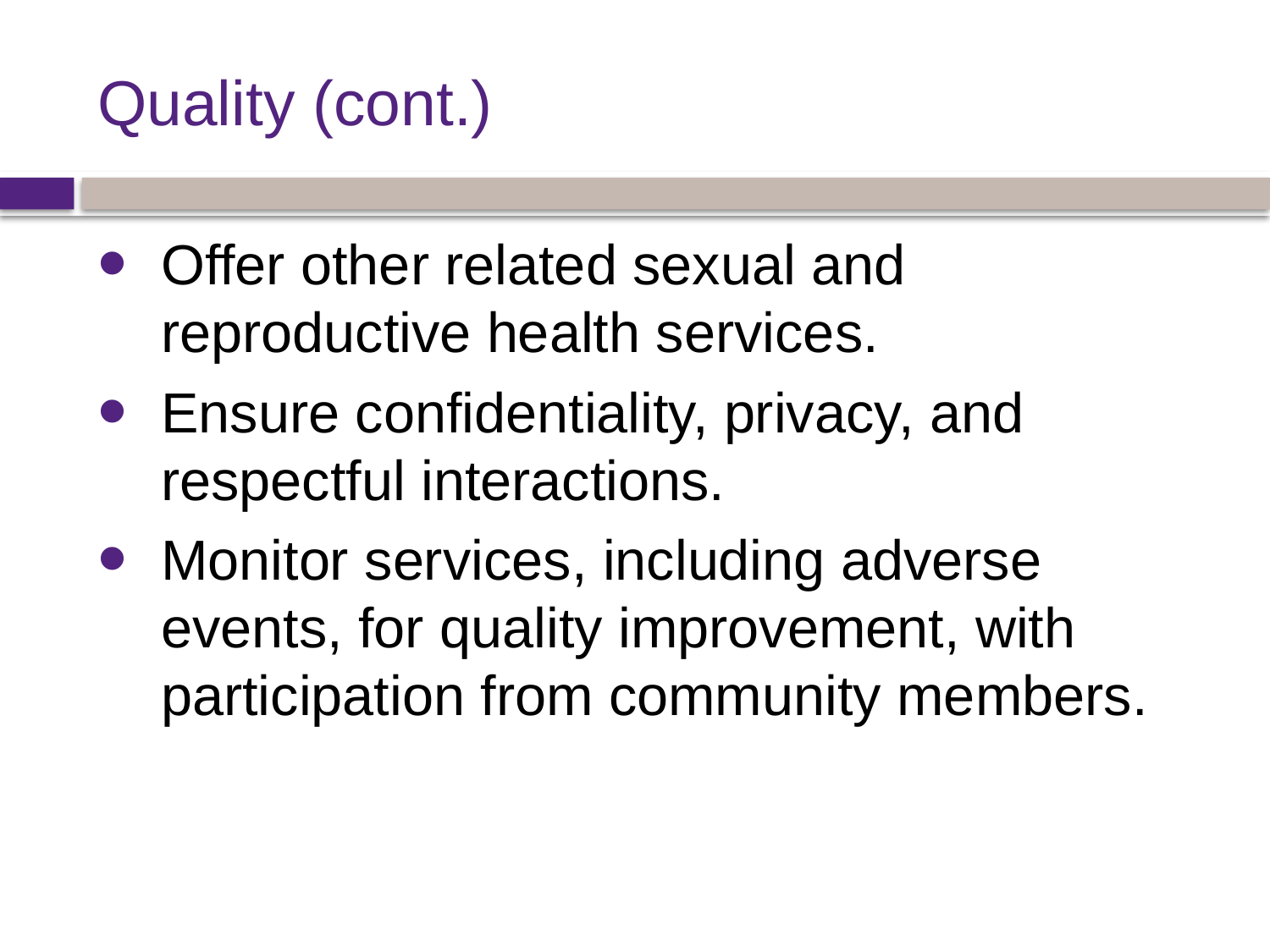

# Quality (cont.)
Offer other related sexual and reproductive health services.
Ensure confidentiality, privacy, and respectful interactions.
Monitor services, including adverse events, for quality improvement, with participation from community members.